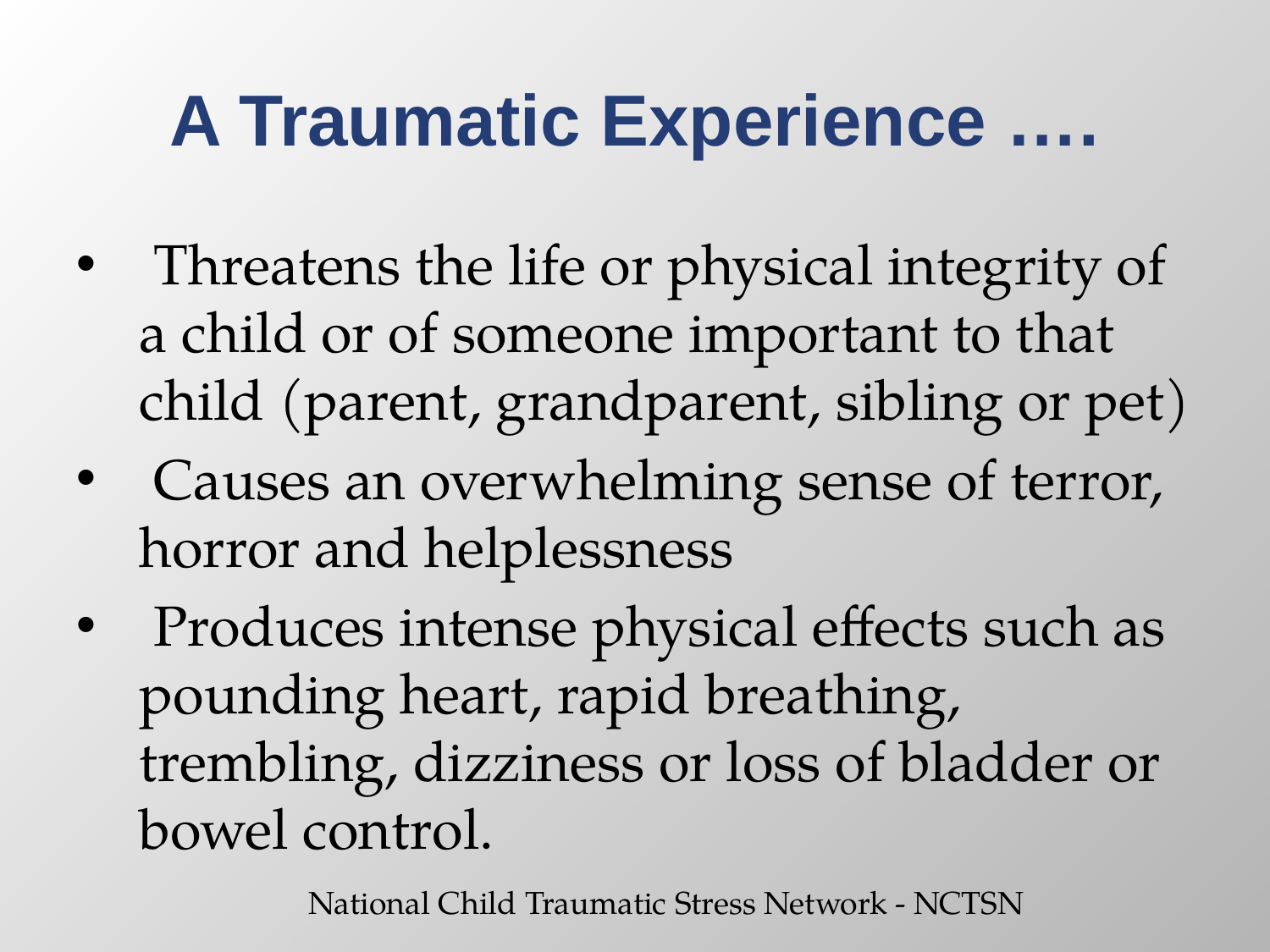

# A Traumatic Experience ….
 Threatens the life or physical integrity of a child or of someone important to that child (parent, grandparent, sibling or pet)
 Causes an overwhelming sense of terror, horror and helplessness
 Produces intense physical effects such as pounding heart, rapid breathing, trembling, dizziness or loss of bladder or bowel control.
National Child Traumatic Stress Network - NCTSN